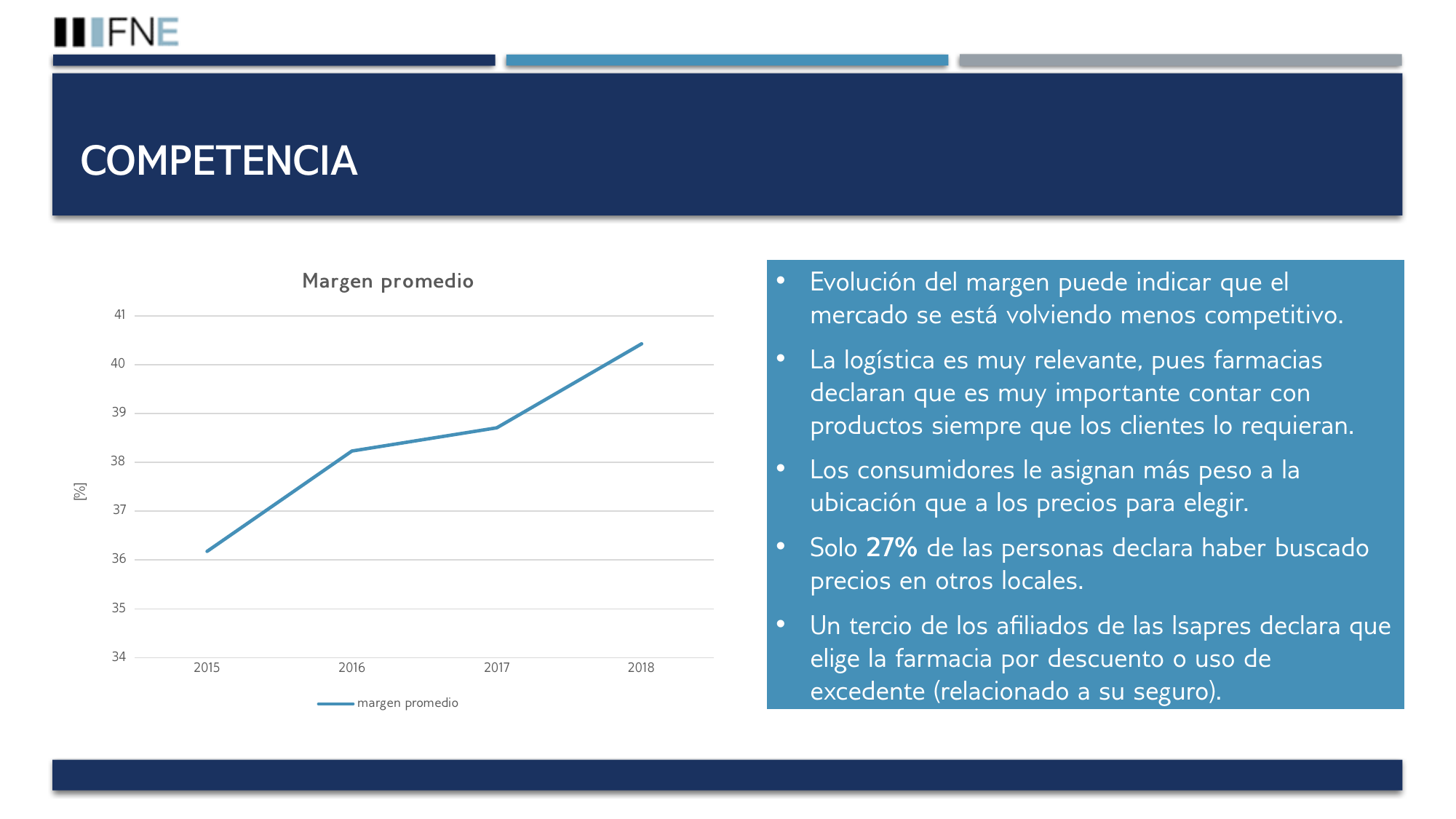

# COMPETENCIA

### Chart: Margen promedio

| Category | margen promedio |
|---|---|
| 2015 | 36.1766865612118 |
| 2016 | 38.2340979651113 |
| 2017 | 38.7093791166263 |
| 2018 | 40.430899361668196 |
Evolución del margen puede indicar que el mercado se está volviendo menos competitivo.
La logística es muy relevante, pues farmacias declaran que es muy importante contar con productos siempre que los clientes lo requieran.
Los consumidores le asignan más peso a la ubicación que a los precios para elegir.
Solo 27% de las personas declara haber buscado precios en otros locales.
Un tercio de los afiliados de las Isapres declara que elige la farmacia por descuento o uso de excedente (relacionado a su seguro).